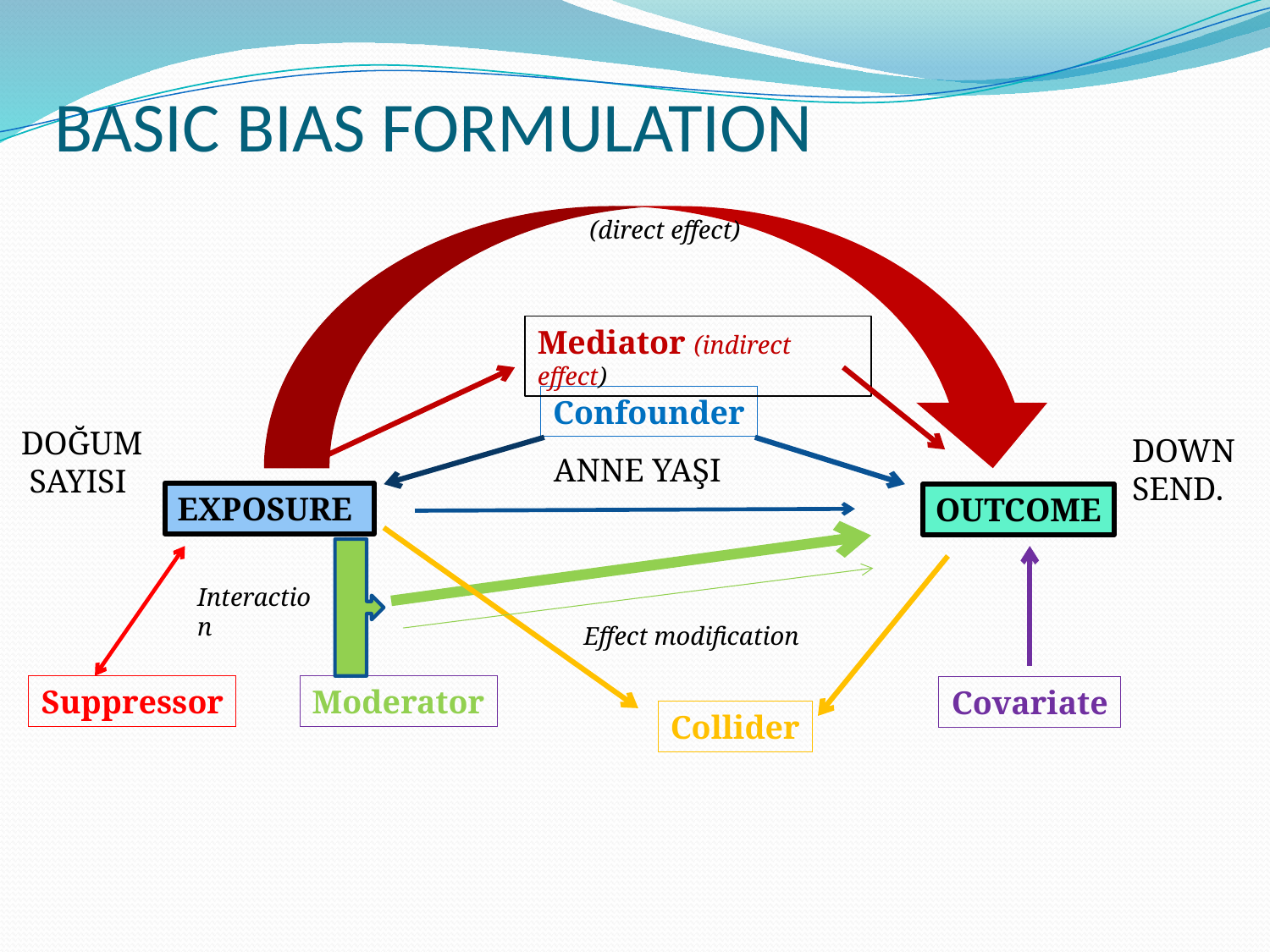

# BASIC BIAS FORMULATION

(direct effect)
Mediator (indirect effect)
Confounder
DOĞUM
 SAYISI
DOWN
SEND.
ANNE YAŞI
EXPOSURE
OUTCOME

Interaction
Effect modification
Suppressor
Moderator
Covariate
Collider